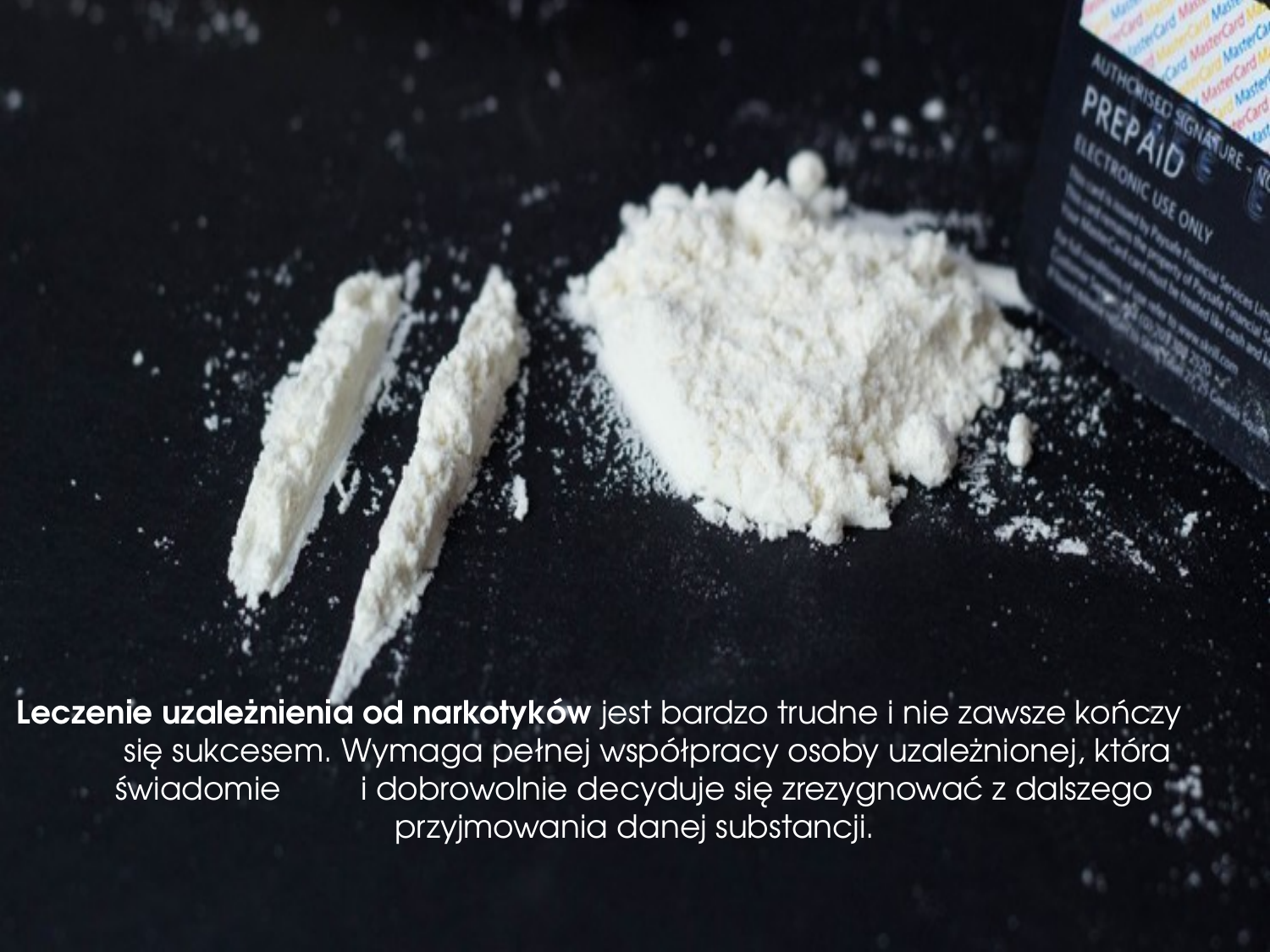

Leczenie uzależnienia od narkotyków jest bardzo trudne i nie zawsze kończy            się sukcesem. Wymaga pełnej współpracy osoby uzależnionej, która świadomie         i dobrowolnie decyduje się zrezygnować z dalszego przyjmowania danej substancji.